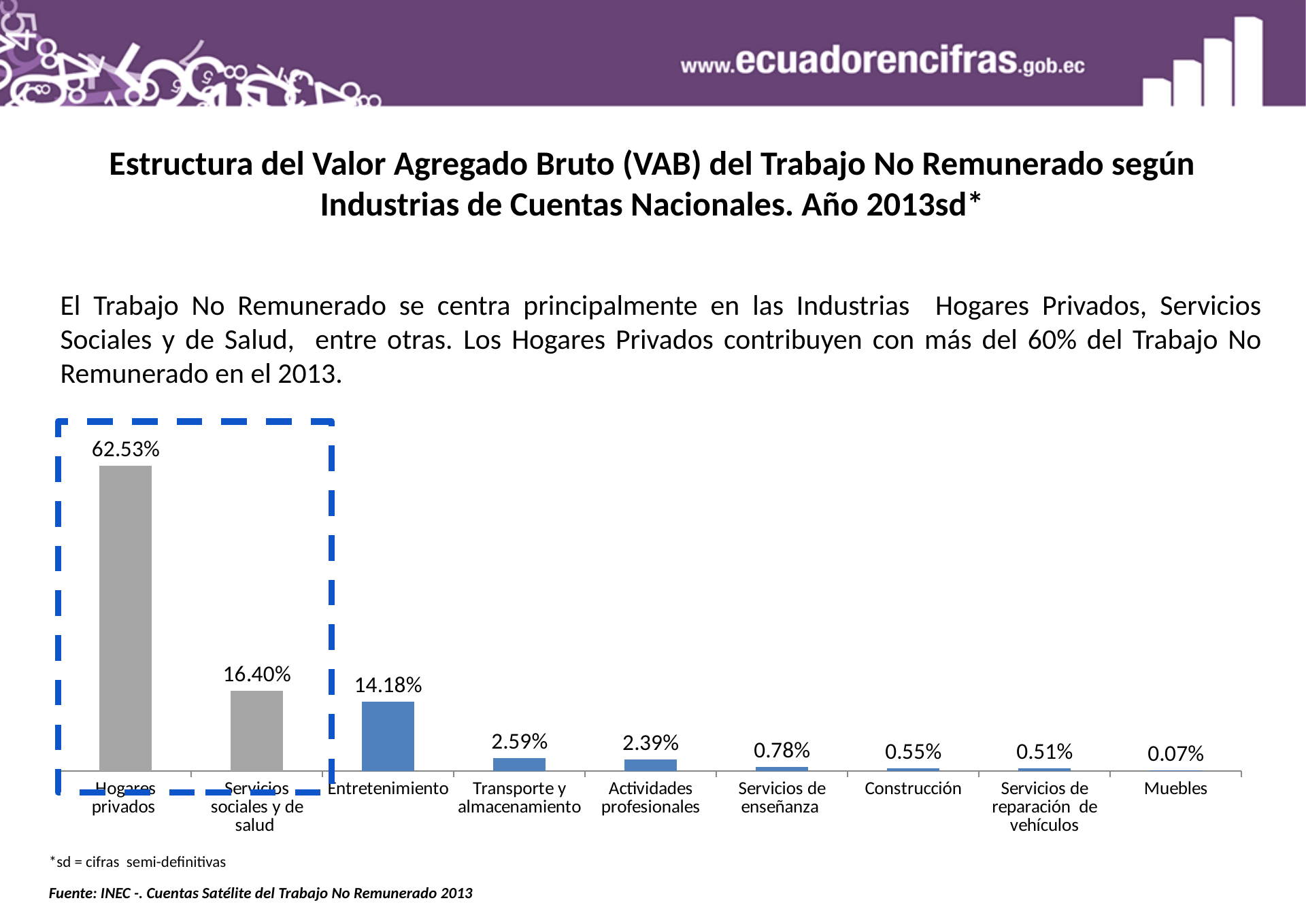

Estructura del Valor Agregado Bruto (VAB) del Trabajo No Remunerado según Industrias de Cuentas Nacionales. Año 2013sd*
El Trabajo No Remunerado se centra principalmente en las Industrias  Hogares Privados, Servicios Sociales y de Salud,  entre otras. Los Hogares Privados contribuyen con más del 60% del Trabajo No Remunerado en el 2013.

### Chart

| Category | 2013sd |
|---|---|
| Hogares privados  | 0.6253000000000001 |
| Servicios sociales y de salud  | 0.164 |
| Entretenimiento | 0.1418 |
| Transporte y almacenamiento | 0.025900000000000003 |
| Actividades profesionales | 0.0239 |
| Servicios de enseñanza  | 0.007800000000000001 |
| Construcción | 0.0055000000000000005 |
| Servicios de reparación  de vehículos | 0.0051 |
| Muebles | 0.0007000000000000001 |
| \*sd = cifras semi-definitivas Fuente: INEC -. Cuentas Satélite del Trabajo No Remunerado 2013 |
| --- |
|  |
|  |